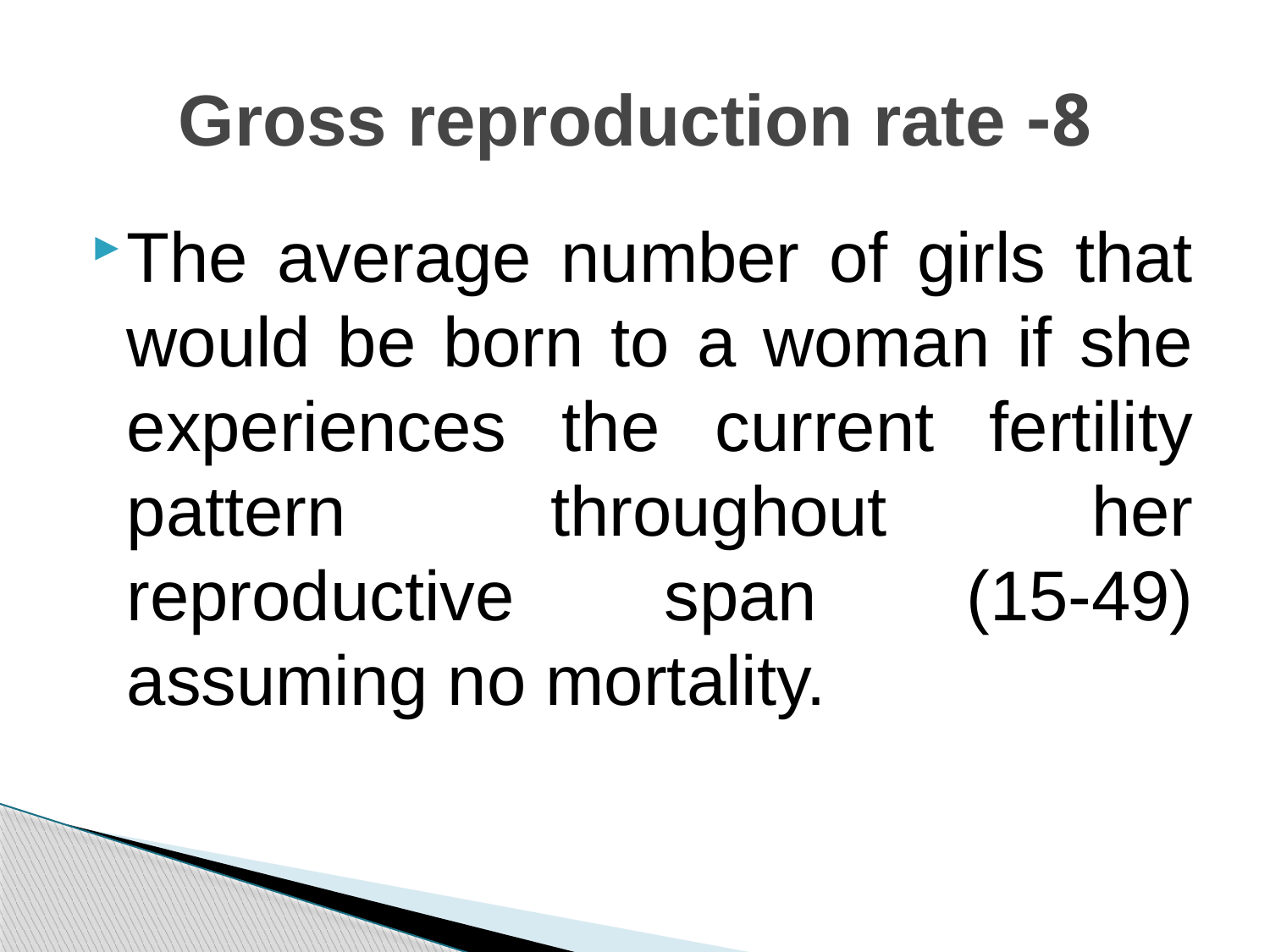

# 8- Gross reproduction rate
The average number of girls that would be born to a woman if she experiences the current fertility pattern throughout her reproductive span (15-49) assuming no mortality.